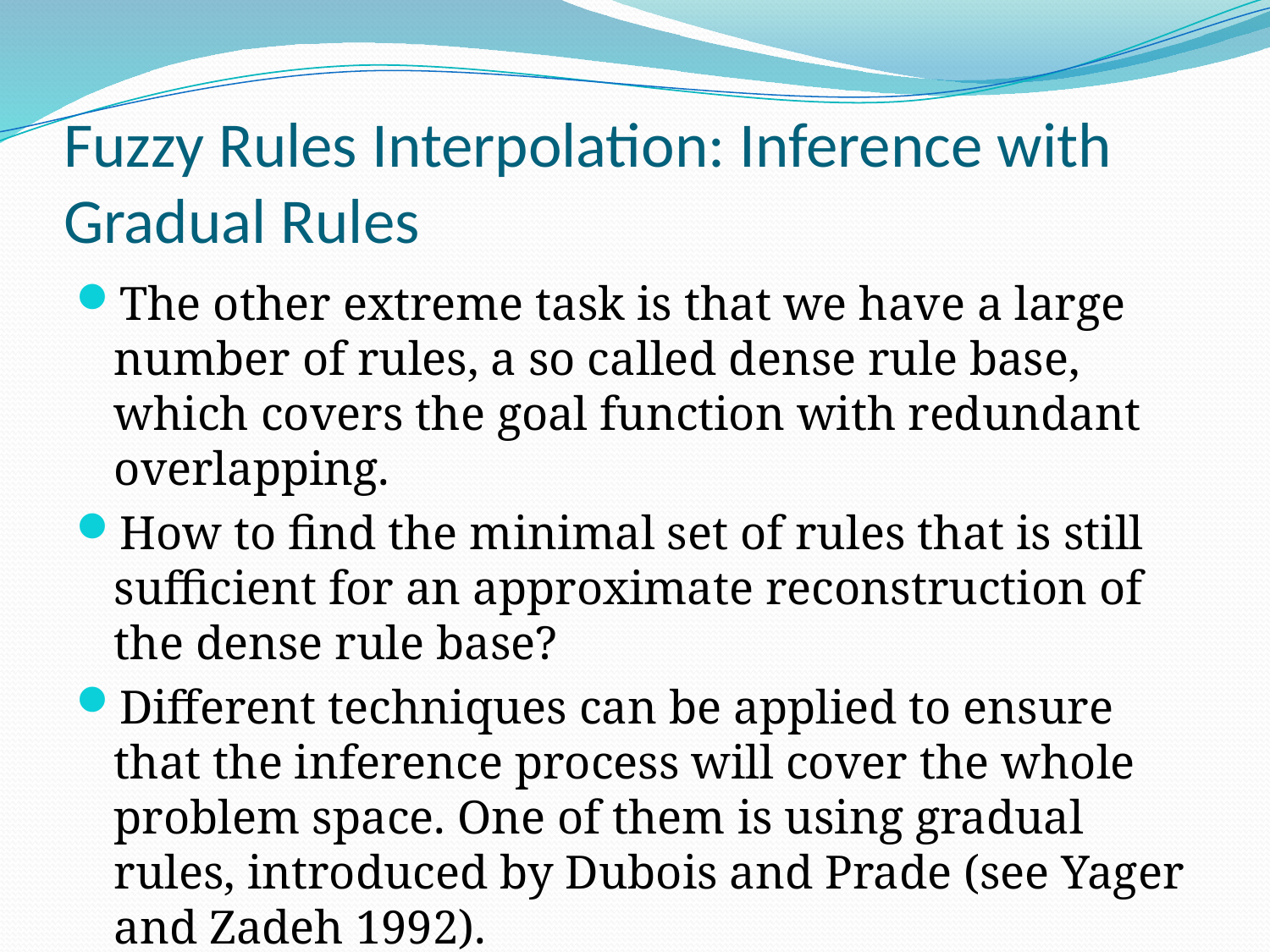

# Fuzzy Rules Interpolation: Inference with Gradual Rules
The other extreme task is that we have a large number of rules, a so called dense rule base, which covers the goal function with redundant overlapping.
How to find the minimal set of rules that is still sufficient for an approximate reconstruction of the dense rule base?
Different techniques can be applied to ensure that the inference process will cover the whole problem space. One of them is using gradual rules, introduced by Dubois and Prade (see Yager and Zadeh 1992).